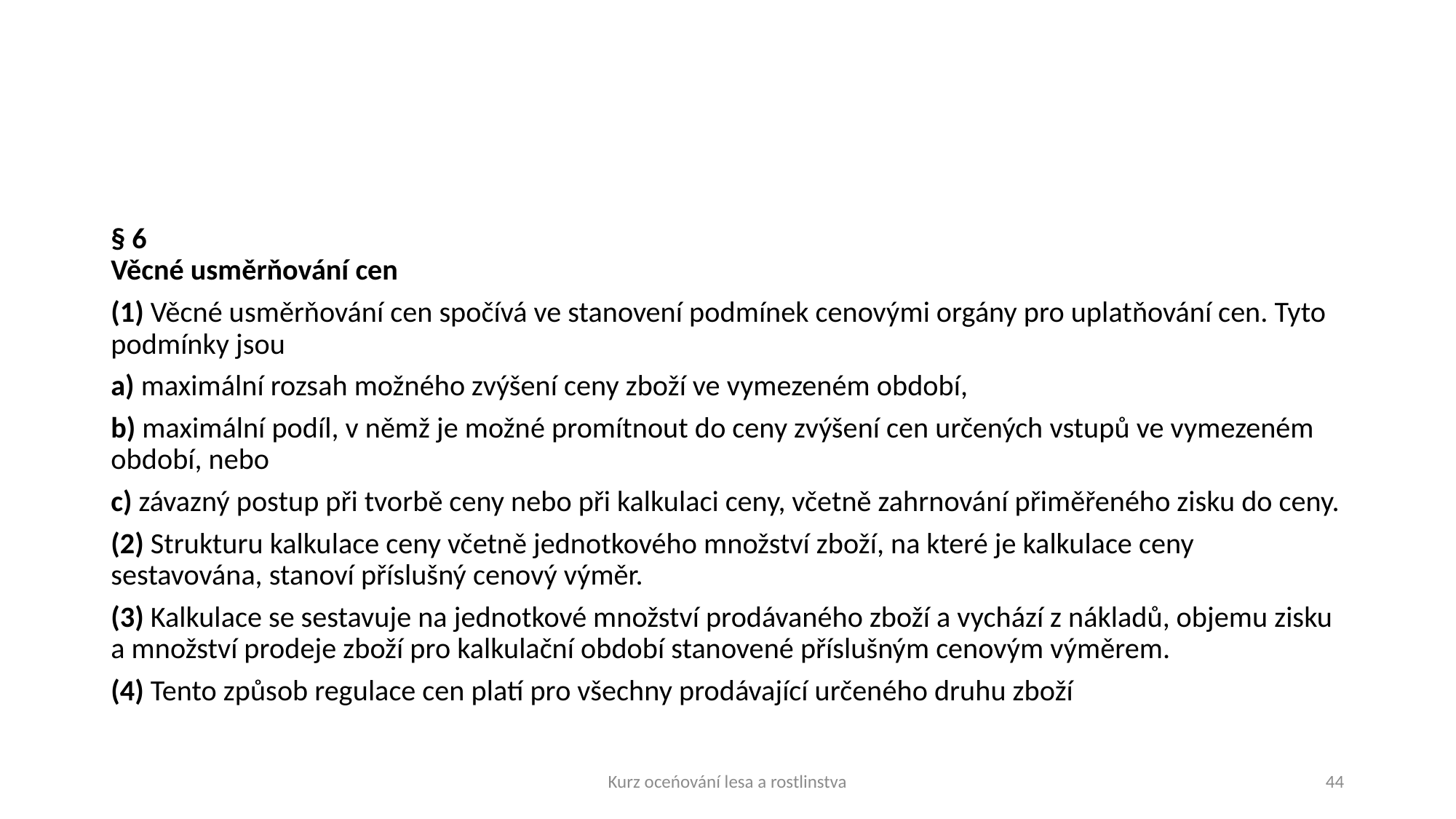

#
§ 6
Věcné usměrňování cen
(1) Věcné usměrňování cen spočívá ve stanovení podmínek cenovými orgány pro uplatňování cen. Tyto podmínky jsou
a) maximální rozsah možného zvýšení ceny zboží ve vymezeném období,
b) maximální podíl, v němž je možné promítnout do ceny zvýšení cen určených vstupů ve vymezeném období, nebo
c) závazný postup při tvorbě ceny nebo při kalkulaci ceny, včetně zahrnování přiměřeného zisku do ceny.
(2) Strukturu kalkulace ceny včetně jednotkového množství zboží, na které je kalkulace ceny sestavována, stanoví příslušný cenový výměr.
(3) Kalkulace se sestavuje na jednotkové množství prodávaného zboží a vychází z nákladů, objemu zisku a množství prodeje zboží pro kalkulační období stanovené příslušným cenovým výměrem.
(4) Tento způsob regulace cen platí pro všechny prodávající určeného druhu zboží
Kurz oceńování lesa a rostlinstva
44